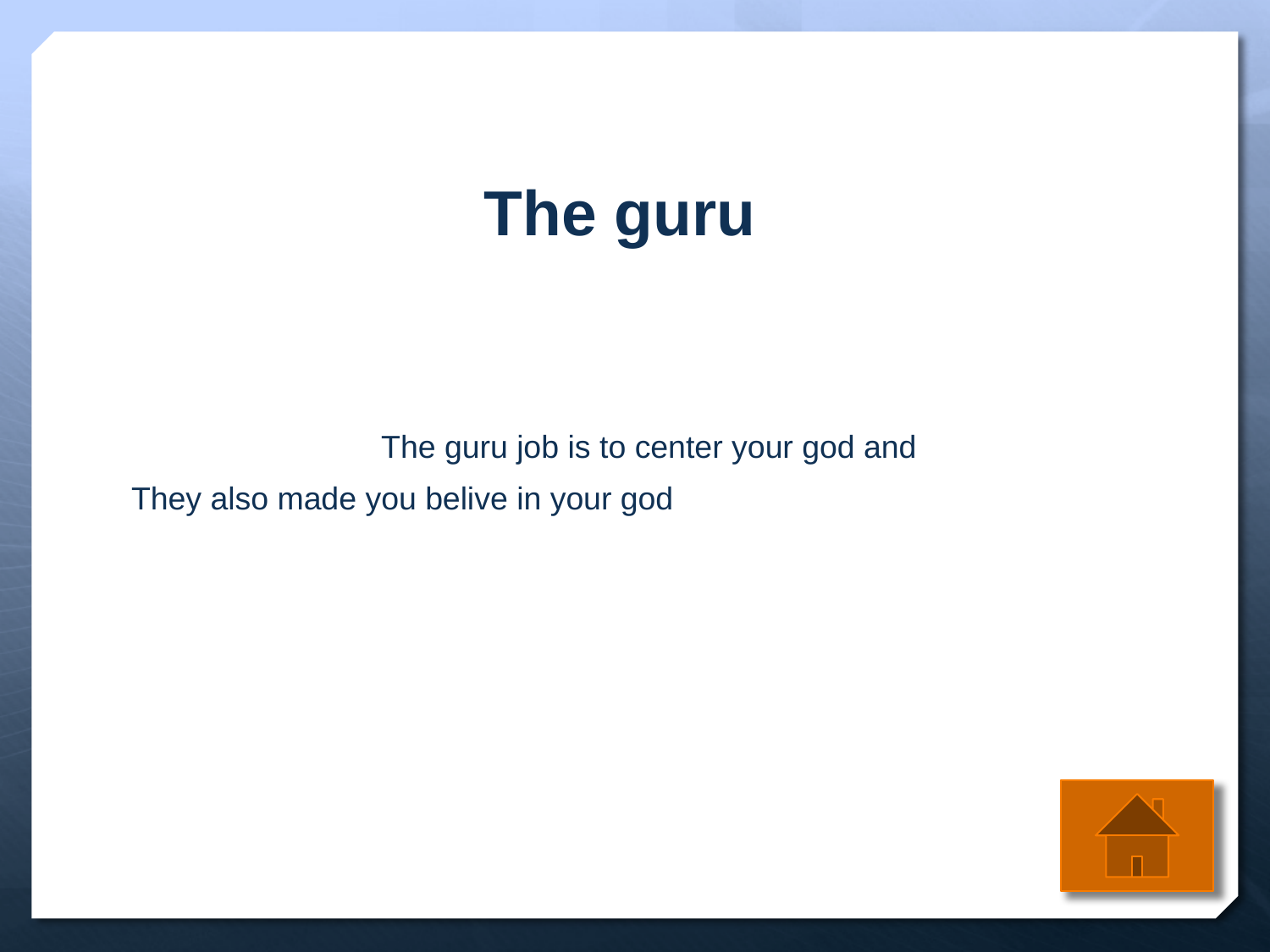

The guru
The guru job is to center your god and
They also made you belive in your god